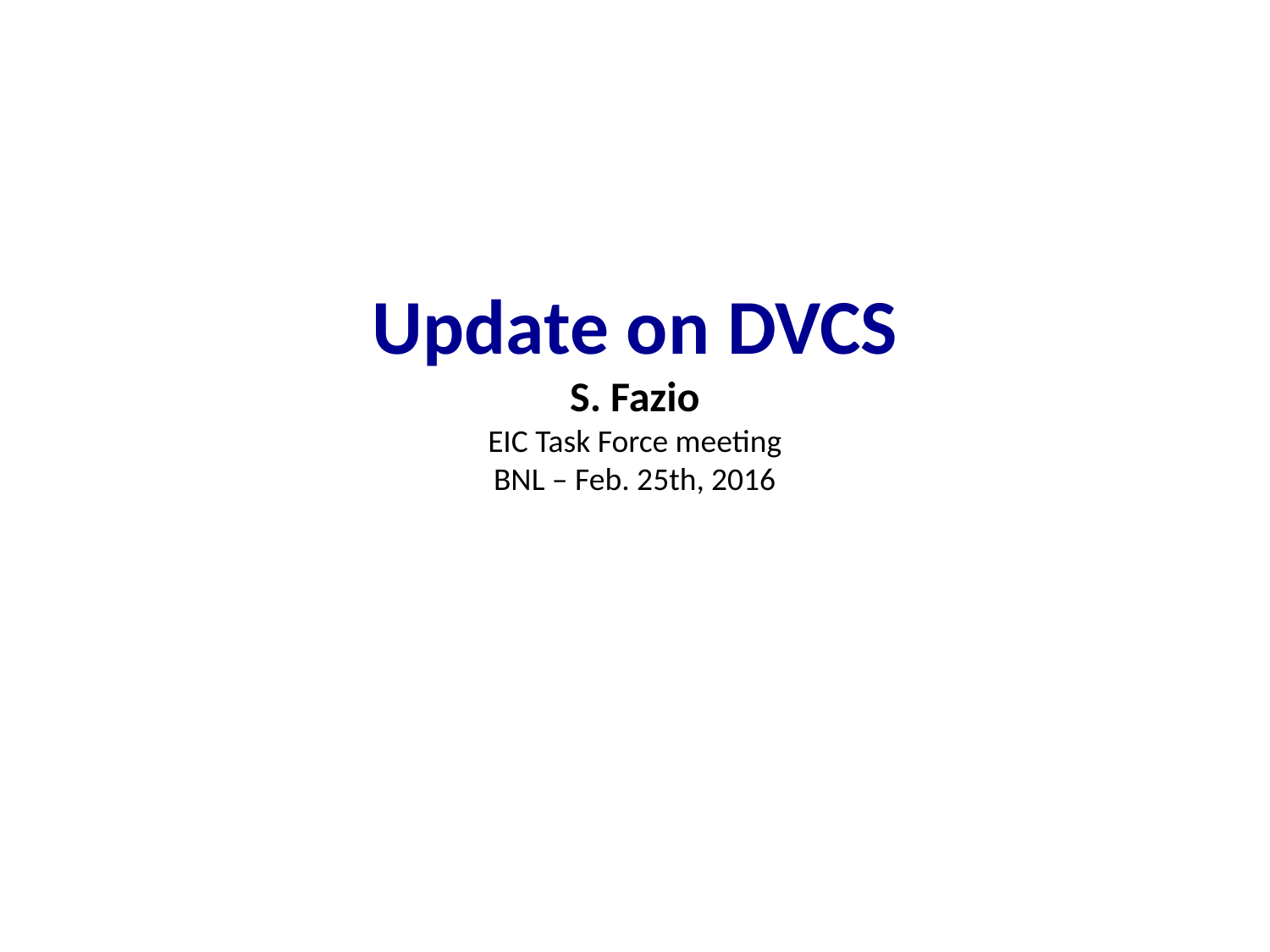

# Update on DVCS S. Fazio EIC Task Force meeting BNL – Feb. 25th, 2016